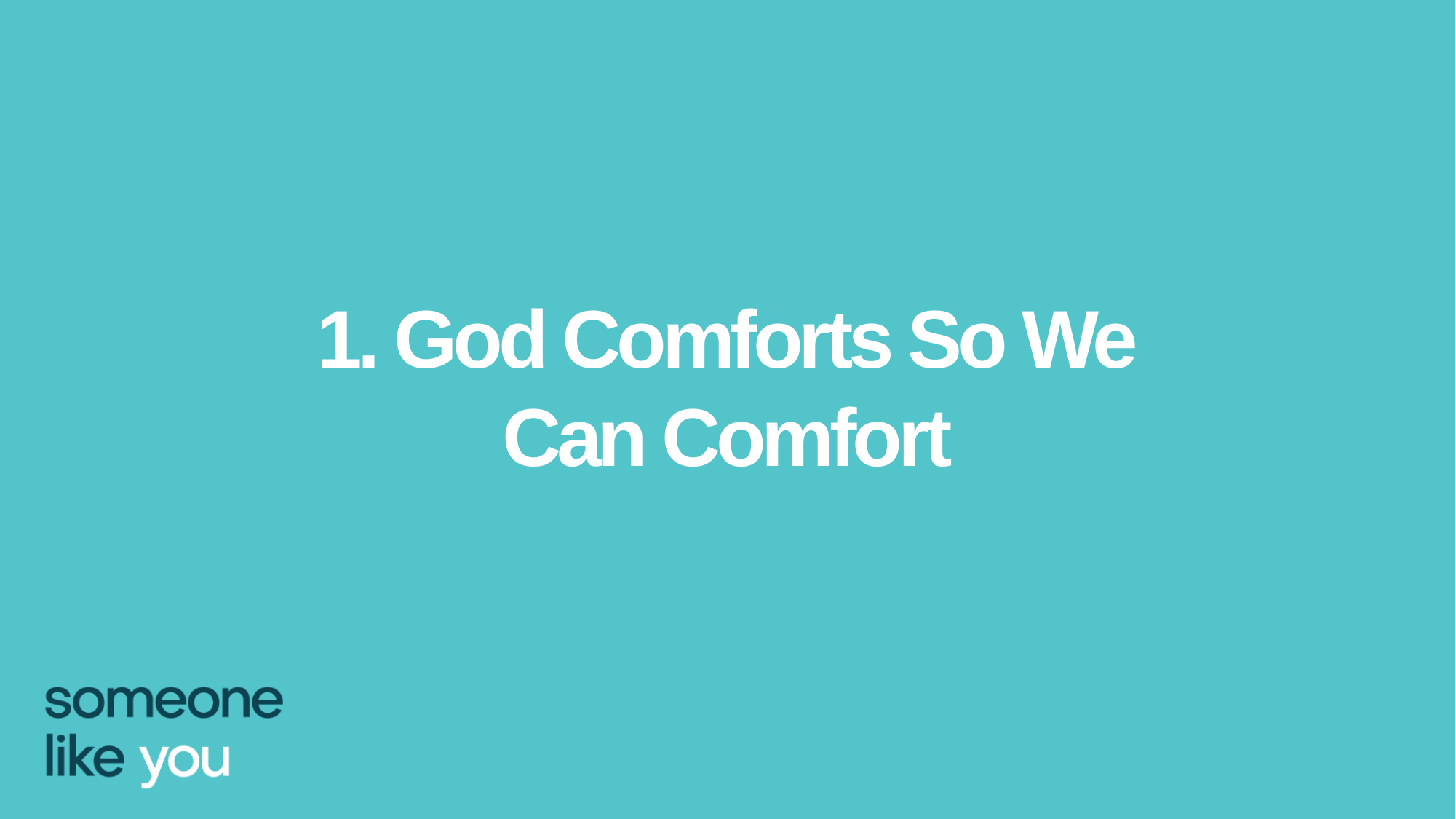

1. God Comforts So We
Can Comfort